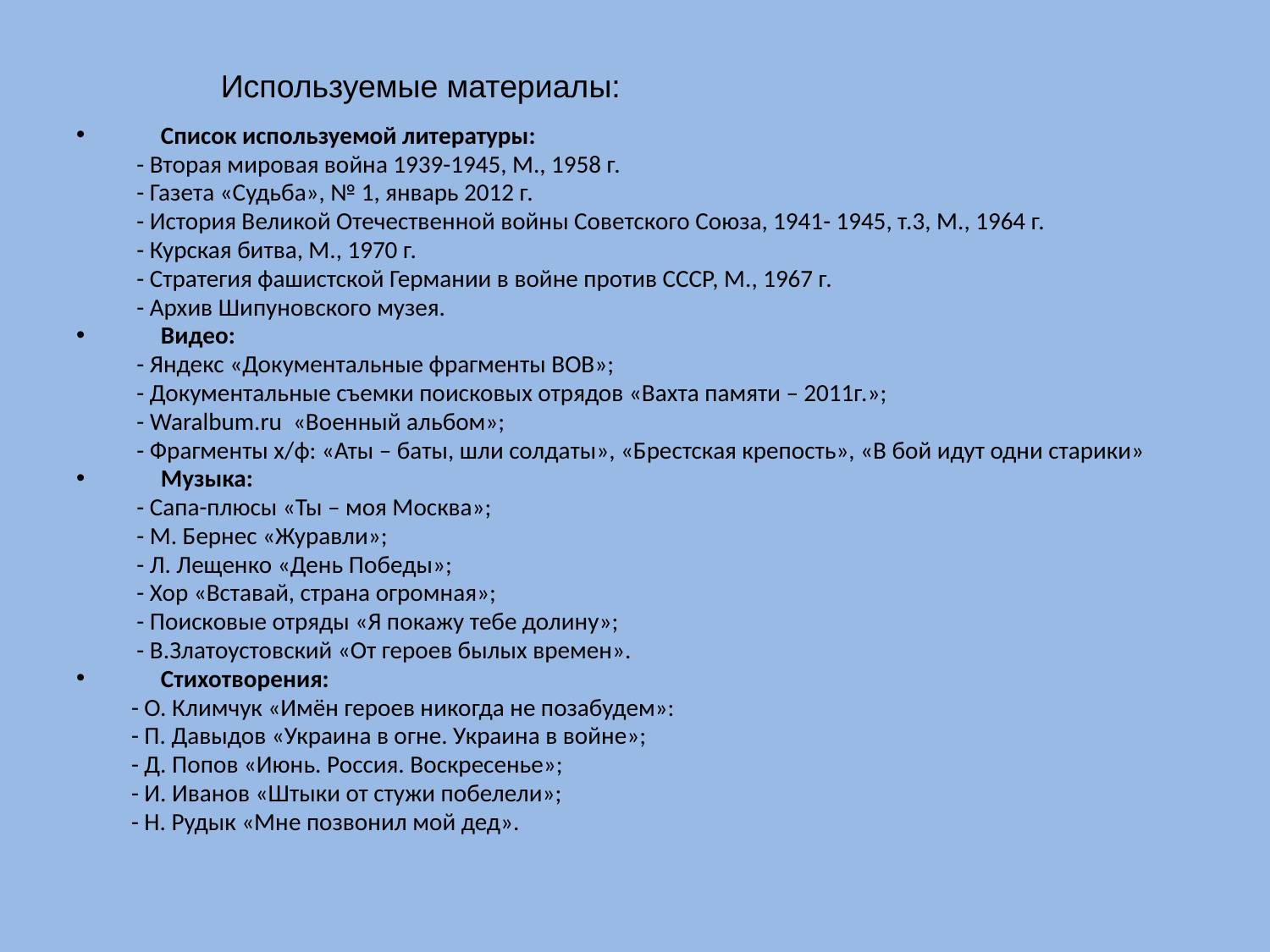

Используемые материалы:
Список используемой литературы:
           - Вторая мировая война 1939-1945, М., 1958 г.
           - Газета «Судьба», № 1, январь 2012 г.
           - История Великой Отечественной войны Советского Союза, 1941- 1945, т.3, М., 1964 г.
           - Курская битва, М., 1970 г.
           - Стратегия фашистской Германии в войне против СССР, М., 1967 г.
           - Архив Шипуновского музея.
Видео:
           - Яндекс «Документальные фрагменты ВОВ»;
           - Документальные съемки поисковых отрядов «Вахта памяти – 2011г.»;
           - Waralbum.ru  «Военный альбом»;
           - Фрагменты х/ф: «Аты – баты, шли солдаты», «Брестская крепость», «В бой идут одни старики»
Музыка:
           - Сапа-плюсы «Ты – моя Москва»;
           - М. Бернес «Журавли»;
           - Л. Лещенко «День Победы»;
           - Хор «Вставай, страна огромная»;
           - Поисковые отряды «Я покажу тебе долину»;
           - В.Златоустовский «От героев былых времен».
Стихотворения:
          - О. Климчук «Имён героев никогда не позабудем»:
          - П. Давыдов «Украина в огне. Украина в войне»;
          - Д. Попов «Июнь. Россия. Воскресенье»;
          - И. Иванов «Штыки от стужи побелели»;
          - Н. Рудык «Мне позвонил мой дед».